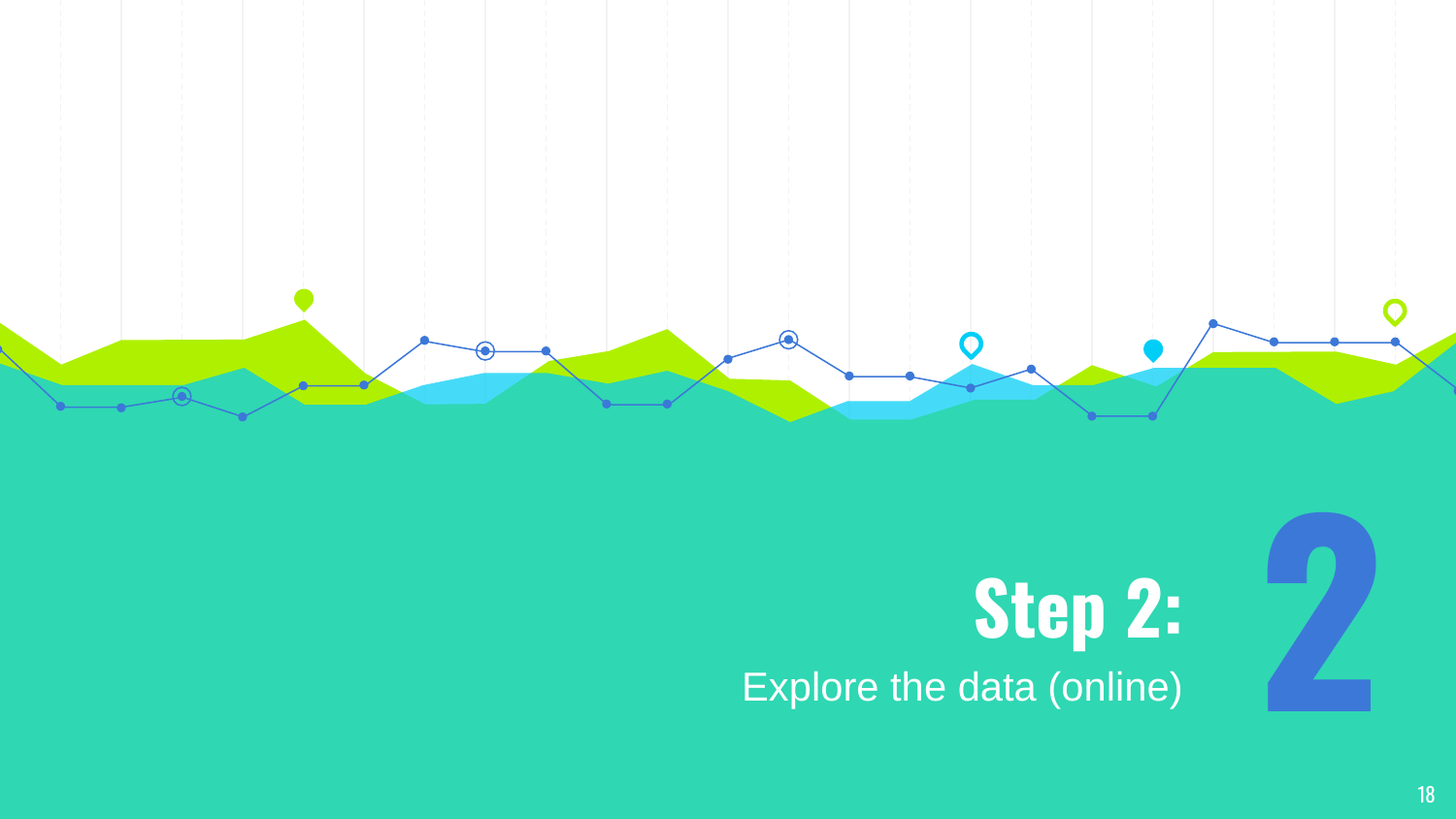

# Step 2:
2
Explore the data (online)
18